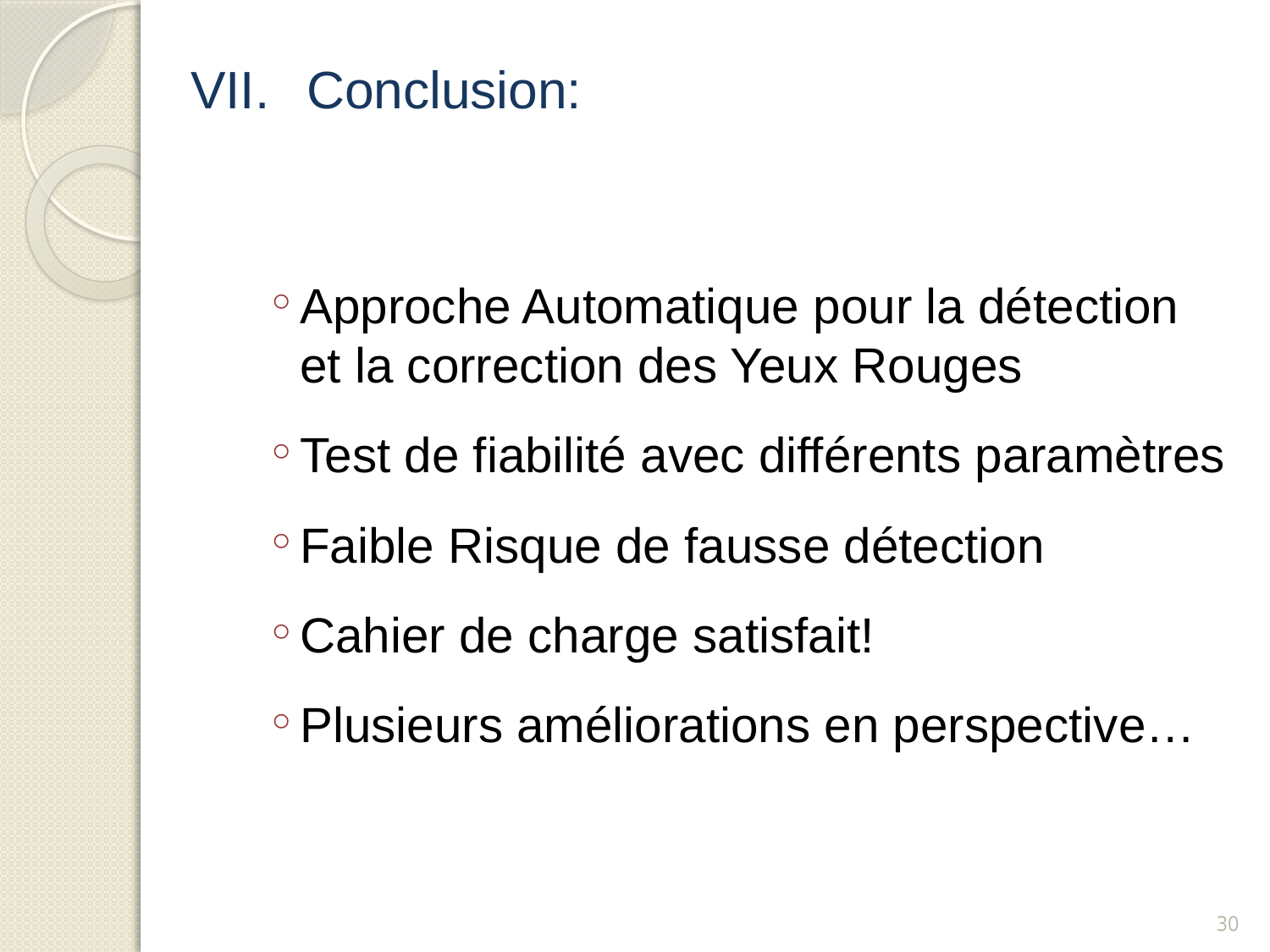

# Conclusion:
Approche Automatique pour la détection et la correction des Yeux Rouges
Test de fiabilité avec différents paramètres
Faible Risque de fausse détection
Cahier de charge satisfait!
Plusieurs améliorations en perspective…
30